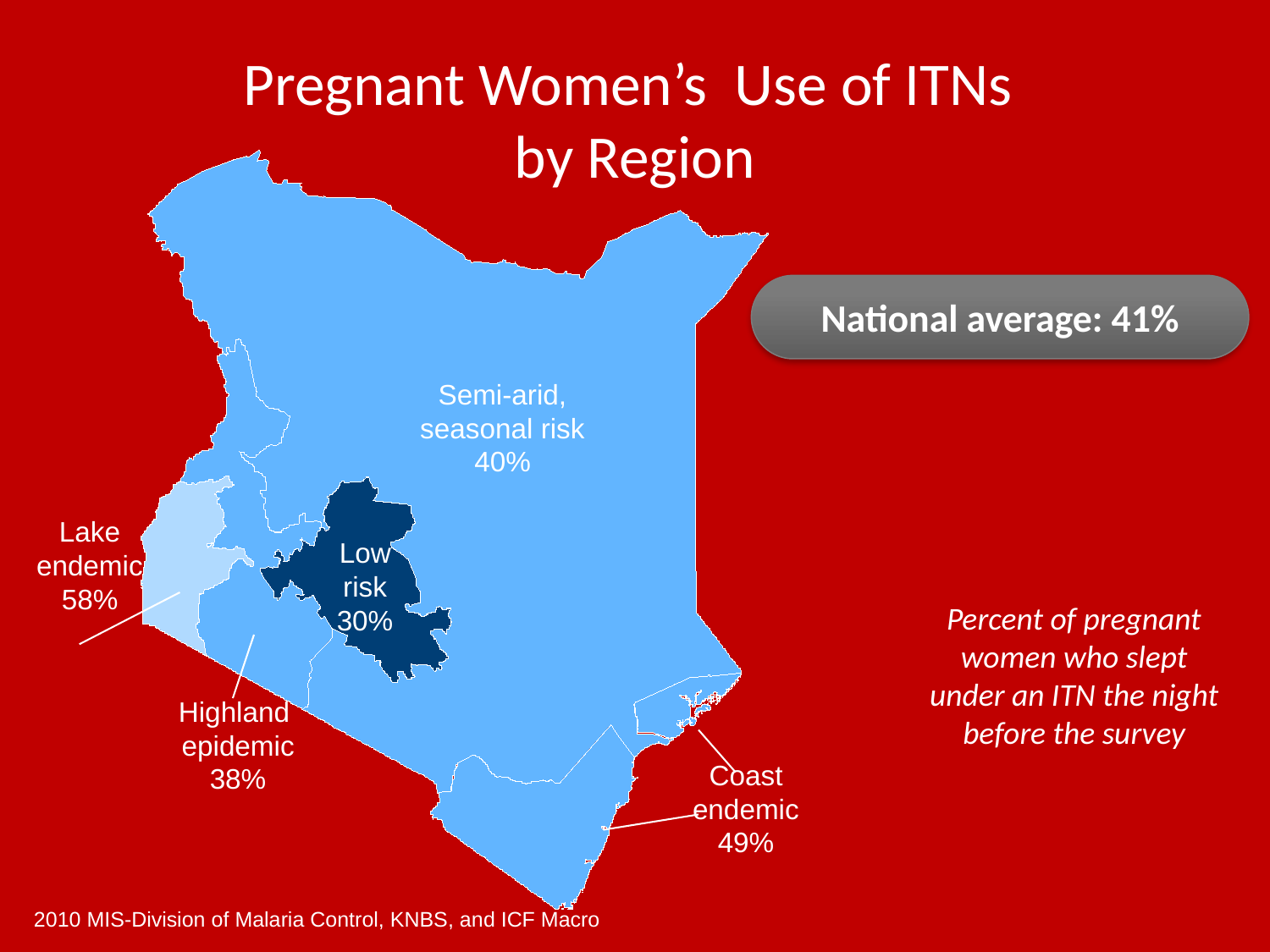

# Pregnant Women’s  Use of ITNs by Region

National average: 41%
Semi-arid, seasonal risk
40%
Lake
endemic
58%
Low
risk
30%
Percent of pregnant women who slept under an ITN the night before the survey
Highland
epidemic
38%
Coast
endemic
49%
2010 MIS-Division of Malaria Control, KNBS, and ICF Macro